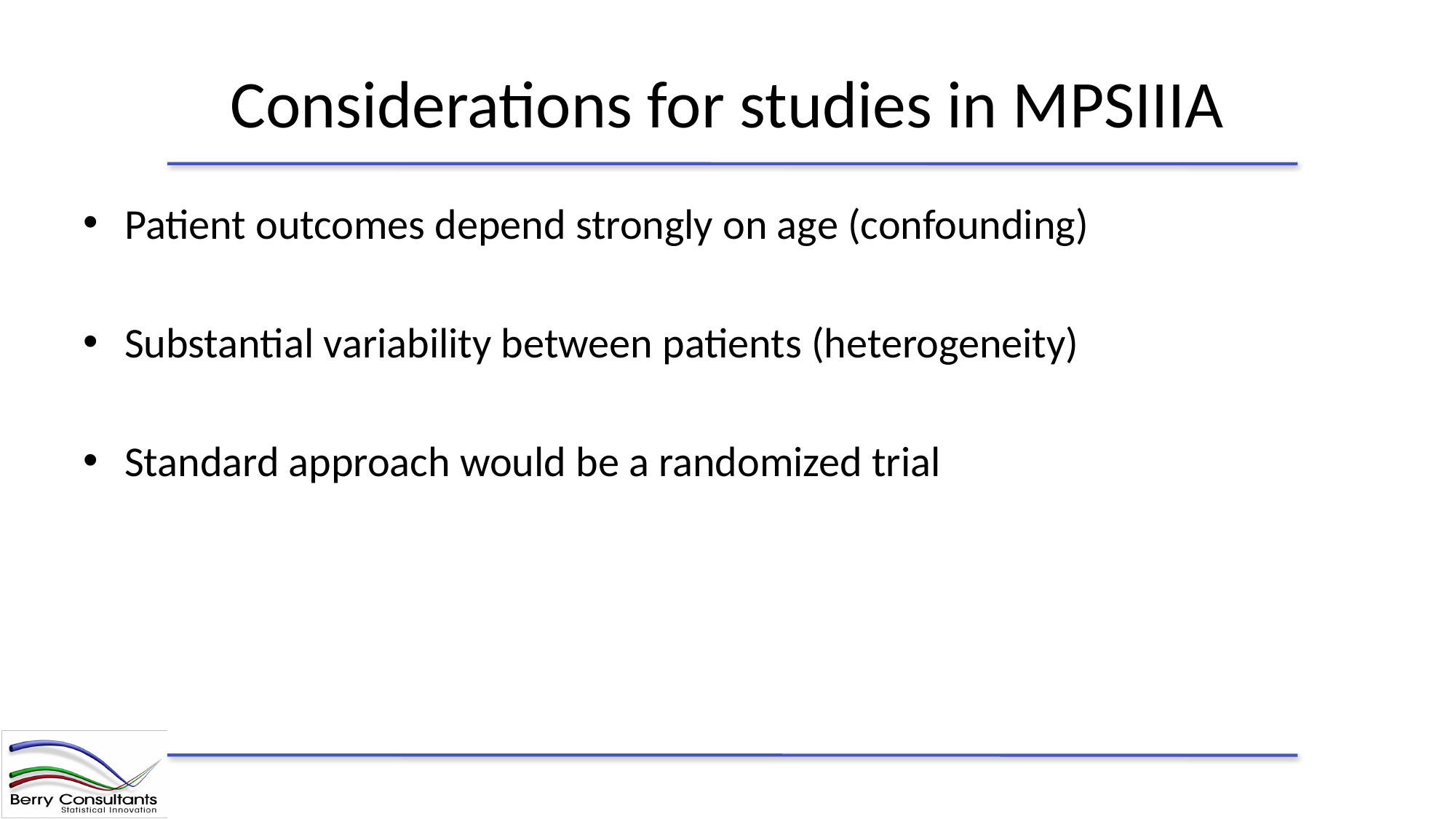

# Considerations for studies in MPSIIIA
Patient outcomes depend strongly on age (confounding)

Substantial variability between patients (heterogeneity)

Standard approach would be a randomized trial